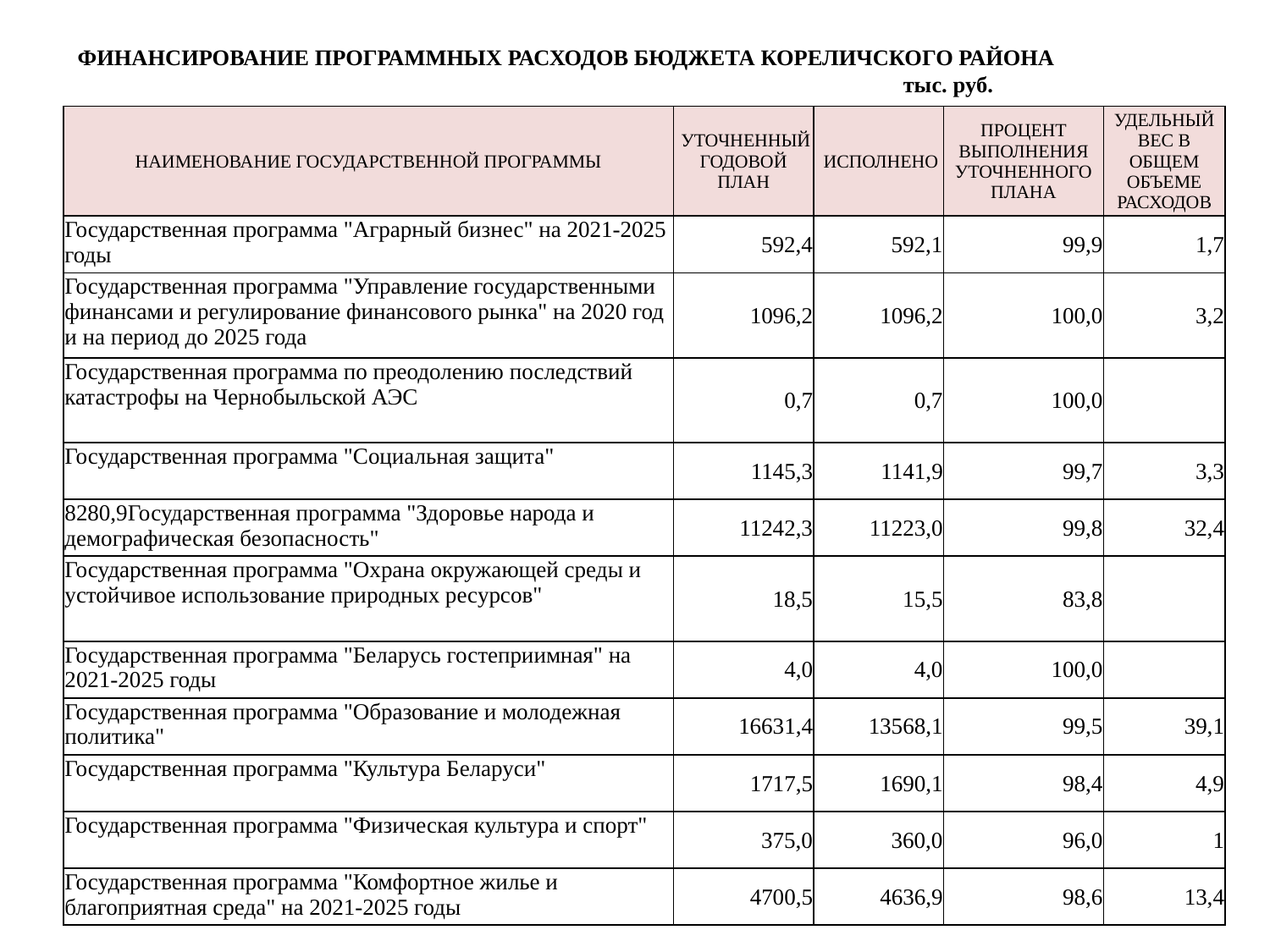

# ФИНАНСИРОВАНИЕ ПРОГРАММНЫХ РАСХОДОВ БЮДЖЕТА КОРЕЛИЧСКОГО РАЙОНА                      	                                                                                                                                                  тыс. руб.
| НАИМЕНОВАНИЕ ГОСУДАРСТВЕННОЙ ПРОГРАММЫ | УТОЧНЕННЫЙ ГОДОВОЙ ПЛАН | ИСПОЛНЕНО | ПРОЦЕНТ ВЫПОЛНЕНИЯ УТОЧНЕННОГО ПЛАНА | УДЕЛЬНЫЙ ВЕС В ОБЩЕМ ОБЪЕМЕ РАСХОДОВ |
| --- | --- | --- | --- | --- |
| Государственная программа "Аграрный бизнес" на 2021-2025 годы | 592,4 | 592,1 | 99,9 | 1,7 |
| Государственная программа "Управление государственными финансами и регулирование финансового рынка" на 2020 год и на период до 2025 года | 1096,2 | 1096,2 | 100,0 | 3,2 |
| Государственная программа по преодолению последствий катастрофы на Чернобыльской АЭС | 0,7 | 0,7 | 100,0 |  |
| Государственная программа "Социальная защита" | 1145,3 | 1141,9 | 99,7 | 3,3 |
| 8280,9Государственная программа "Здоровье народа и демографическая безопасность" | 11242,3 | 11223,0 | 99,8 | 32,4 |
| Государственная программа "Охрана окружающей среды и устойчивое использование природных ресурсов" | 18,5 | 15,5 | 83,8 |  |
| Государственная программа "Беларусь гостеприимная" на 2021-2025 годы | 4,0 | 4,0 | 100,0 |  |
| Государственная программа "Образование и молодежная политика" | 16631,4 | 13568,1 | 99,5 | 39,1 |
| Государственная программа "Культура Беларуси" | 1717,5 | 1690,1 | 98,4 | 4,9 |
| Государственная программа "Физическая культура и спорт" | 375,0 | 360,0 | 96,0 | 1 |
| Государственная программа "Комфортное жилье и благоприятная среда" на 2021-2025 годы | 4700,5 | 4636,9 | 98,6 | 13,4 |